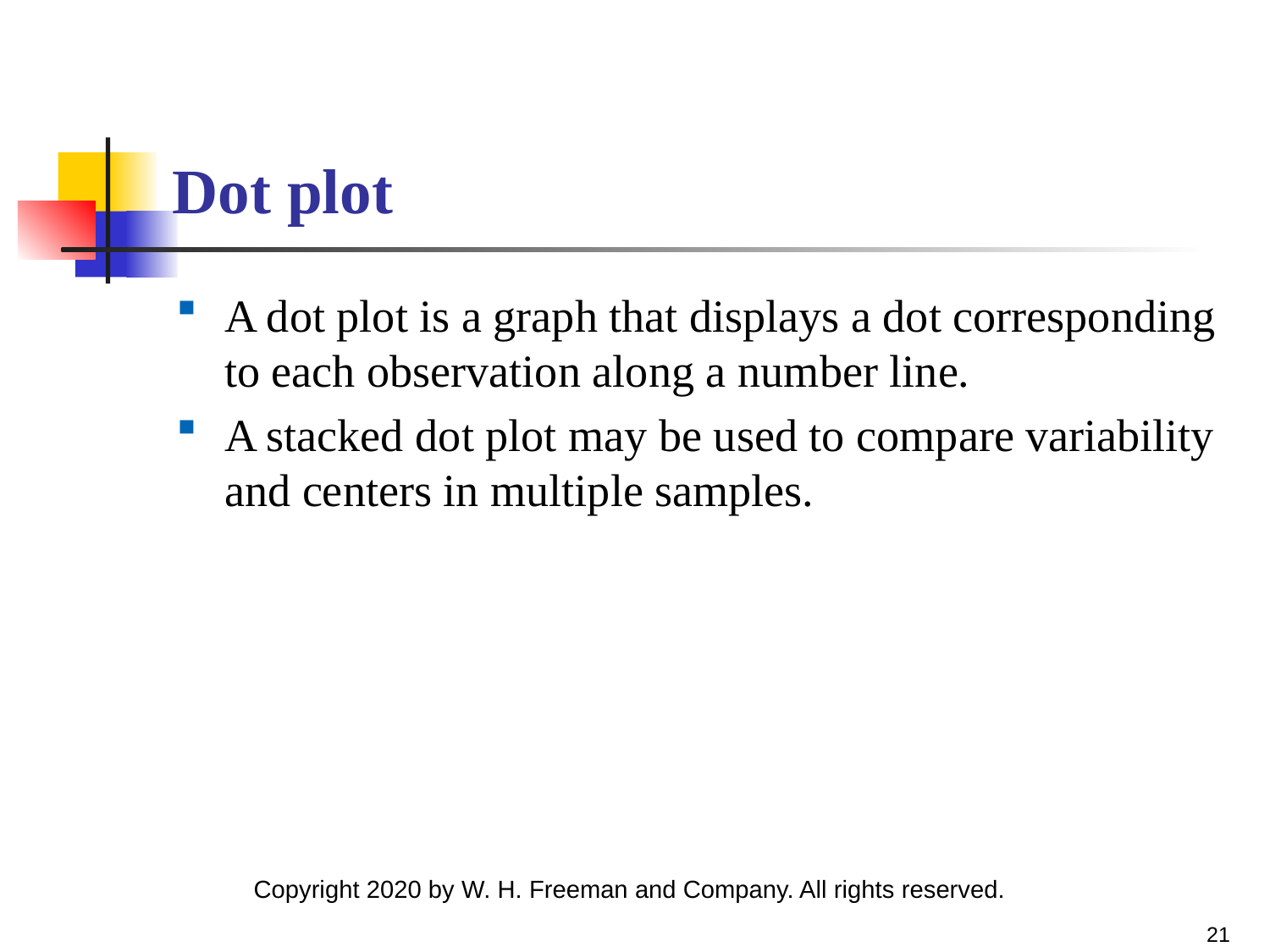

# Dot plot
A dot plot is a graph that displays a dot corresponding to each observation along a number line.
A stacked dot plot may be used to compare variability and centers in multiple samples.